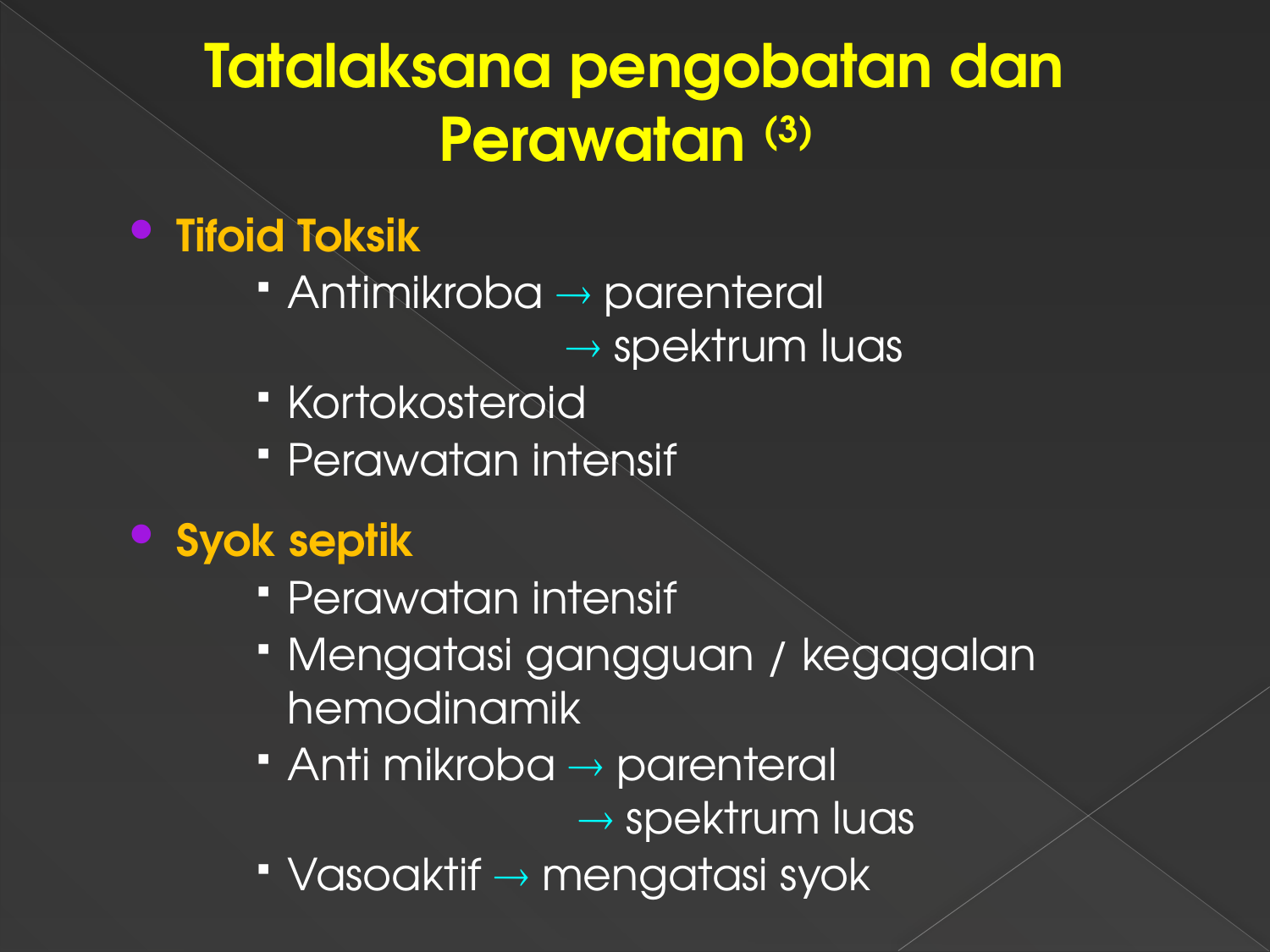

Tatalaksana pengobatan dan
Perawatan (3)
Tifoid Toksik
Antimikroba → parenteral
		  → spektrum luas
Kortokosteroid
Perawatan intensif

Syok septik
Perawatan intensif
Mengatasi gangguan / kegagalan hemodinamik
Anti mikroba → parenteral
		   → spektrum luas
Vasoaktif → mengatasi syok